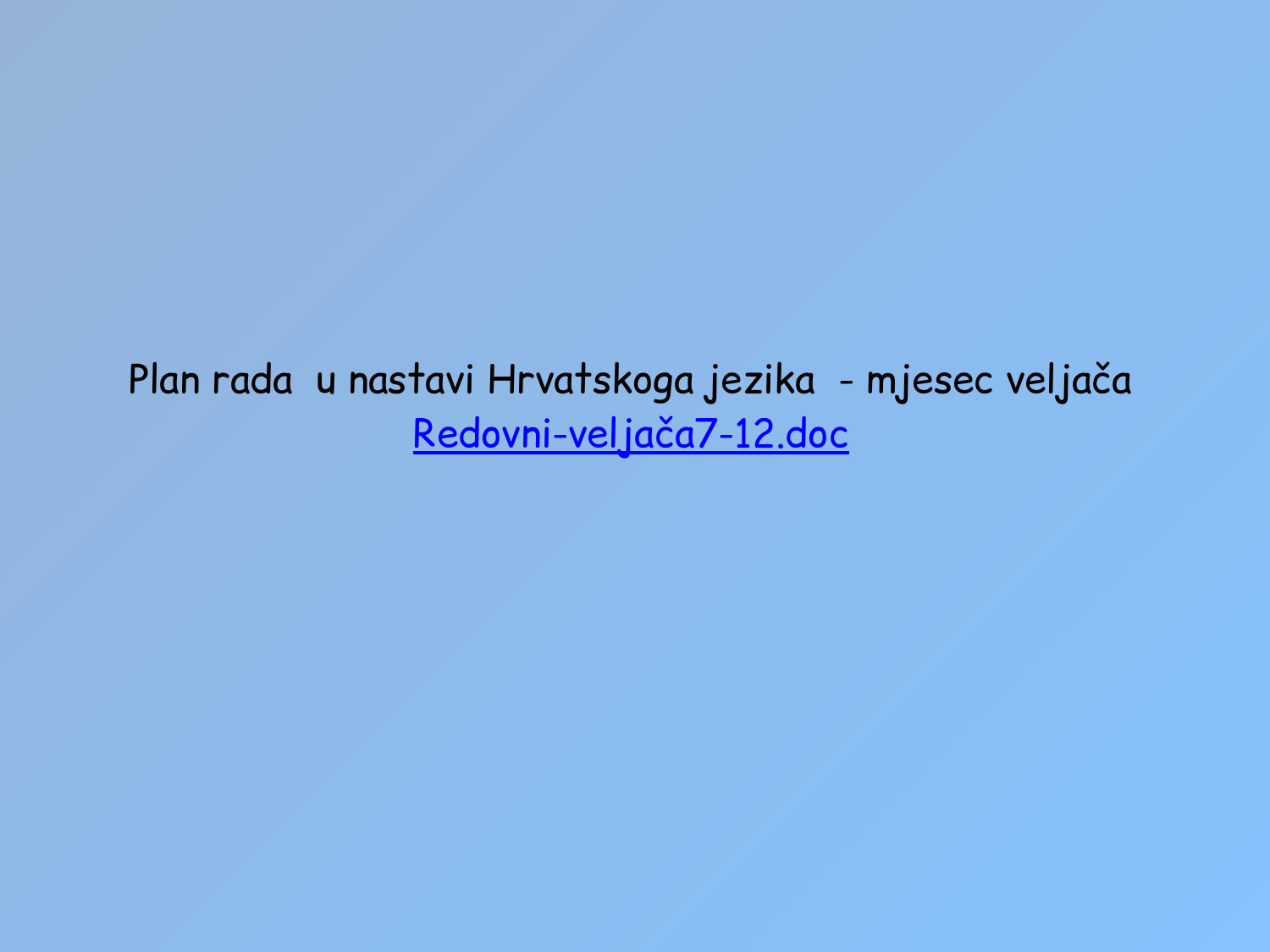

# Plan rada  u nastavi Hrvatskoga jezika  - mjesec veljača Redovni-veljača7-12.doc